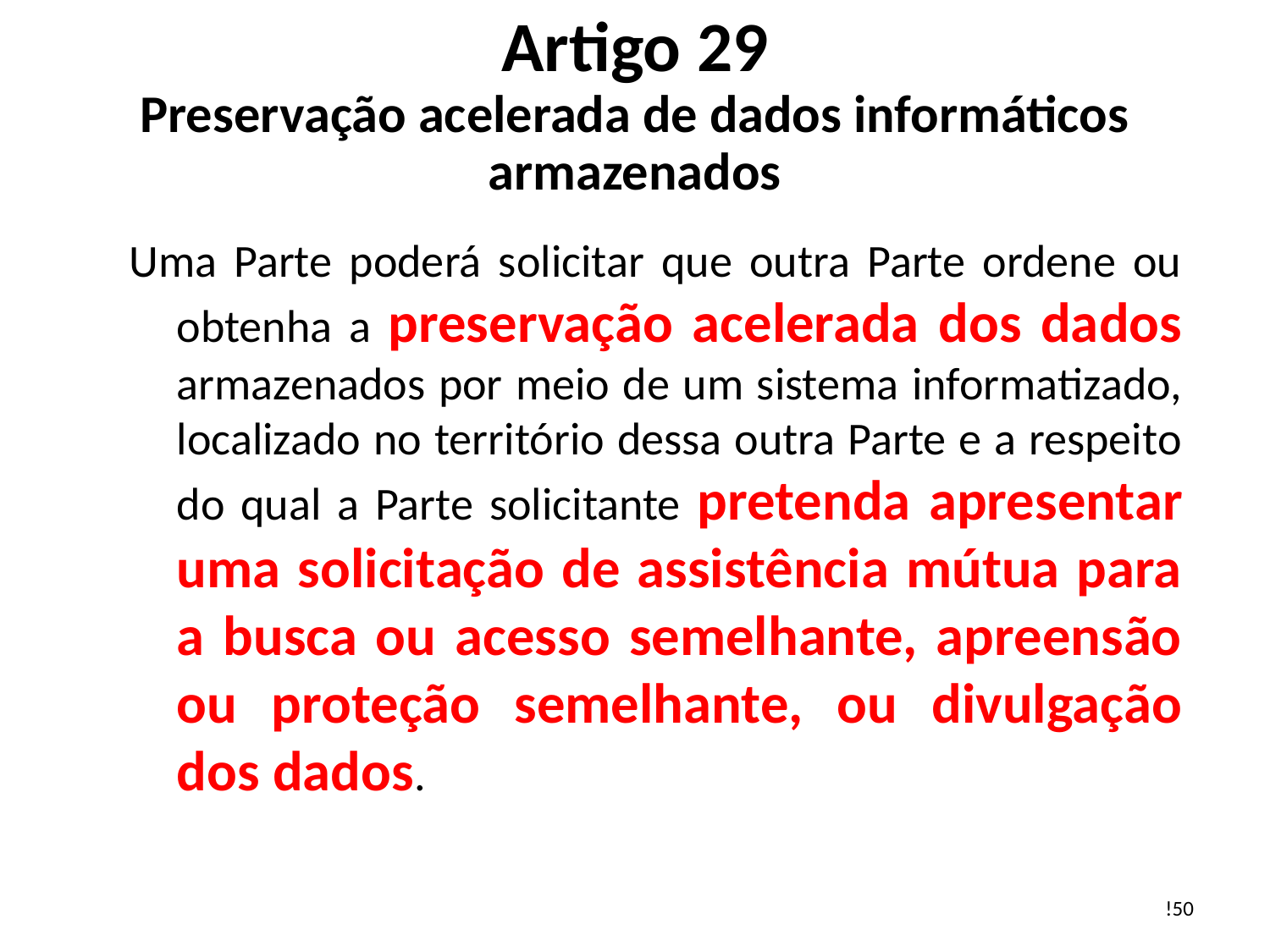

# Artigo 29 Preservação acelerada de dados informáticos armazenados
Uma Parte poderá solicitar que outra Parte ordene ou obtenha a preservação acelerada dos dados armazenados por meio de um sistema informatizado, localizado no território dessa outra Parte e a respeito do qual a Parte solicitante pretenda apresentar uma solicitação de assistência mútua para a busca ou acesso semelhante, apreensão ou proteção semelhante, ou divulgação dos dados.
!50